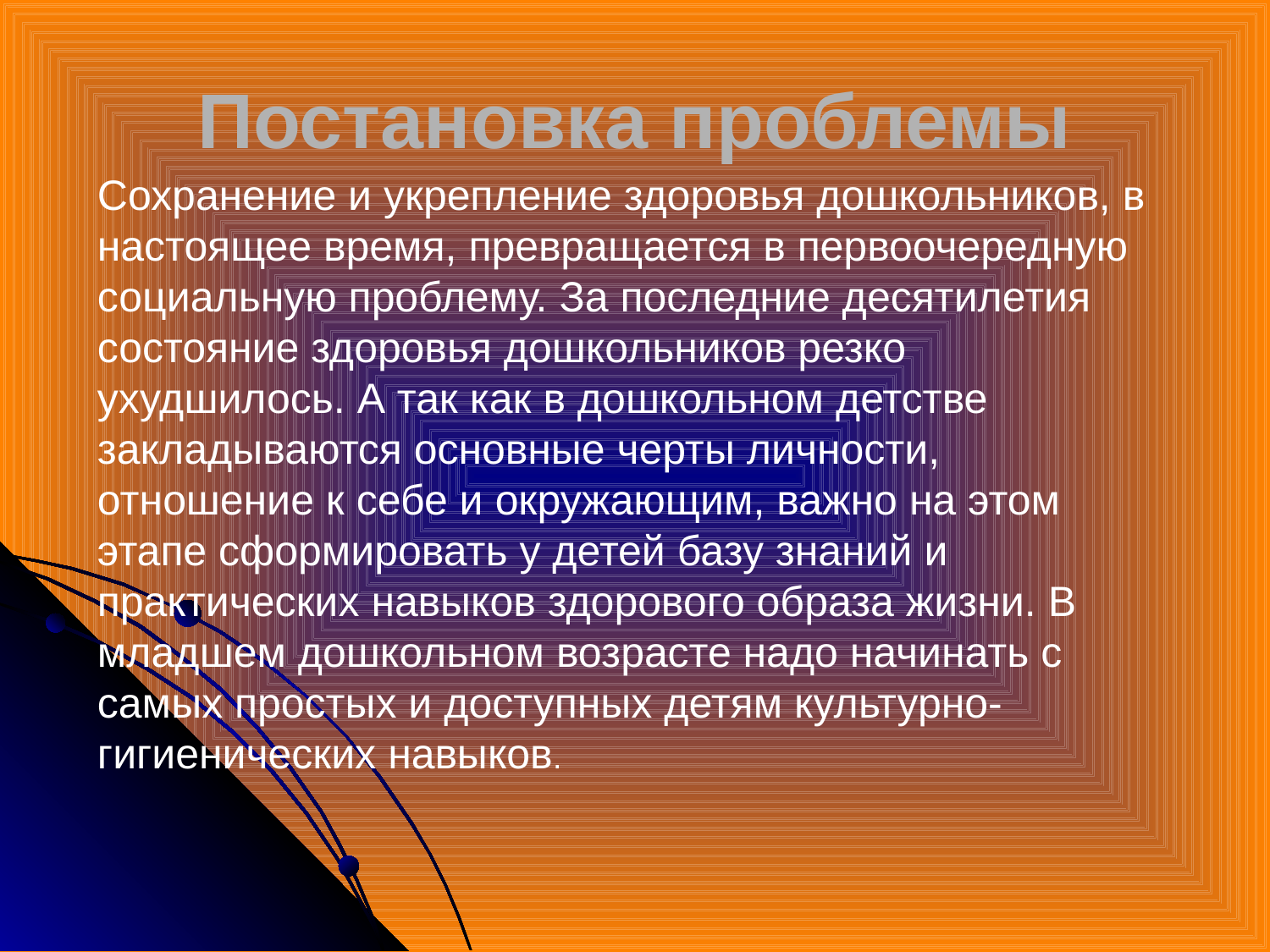

# Постановка проблемы
Сохранение и укрепление здоровья дошкольников, в настоящее время, превращается в первоочередную социальную проблему. За последние десятилетия состояние здоровья дошкольников резко ухудшилось. А так как в дошкольном детстве закладываются основные черты личности, отношение к себе и окружающим, важно на этом этапе сформировать у детей базу знаний и практических навыков здорового образа жизни. В младшем дошкольном возрасте надо начинать с самых простых и доступных детям культурно-гигиенических навыков.